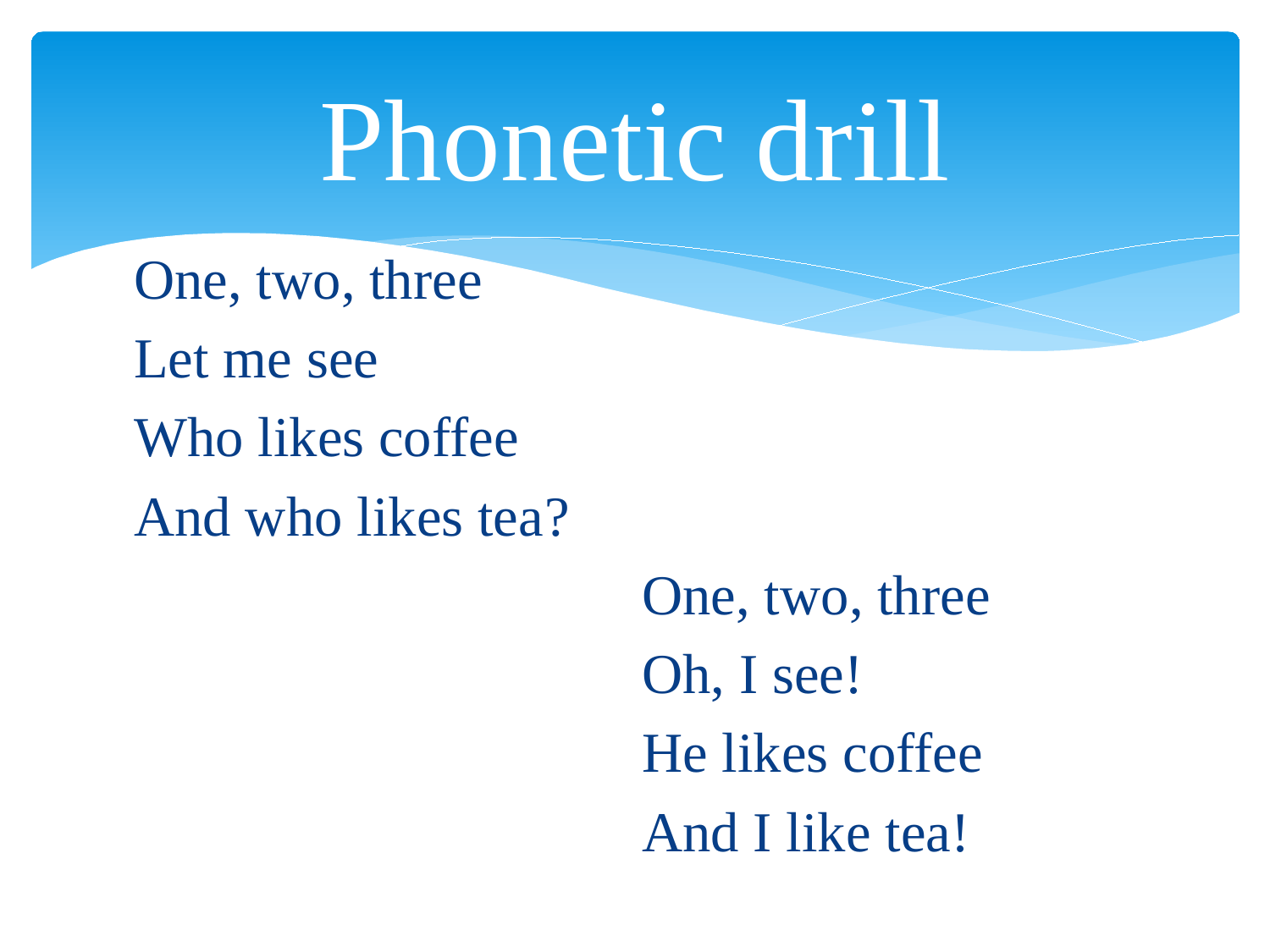

# Phonetic drill
One, two, three
Let me see
Who likes coffee
And who likes tea?
				One, two, three
				Oh, I see!
				He likes coffee
				And I like tea!